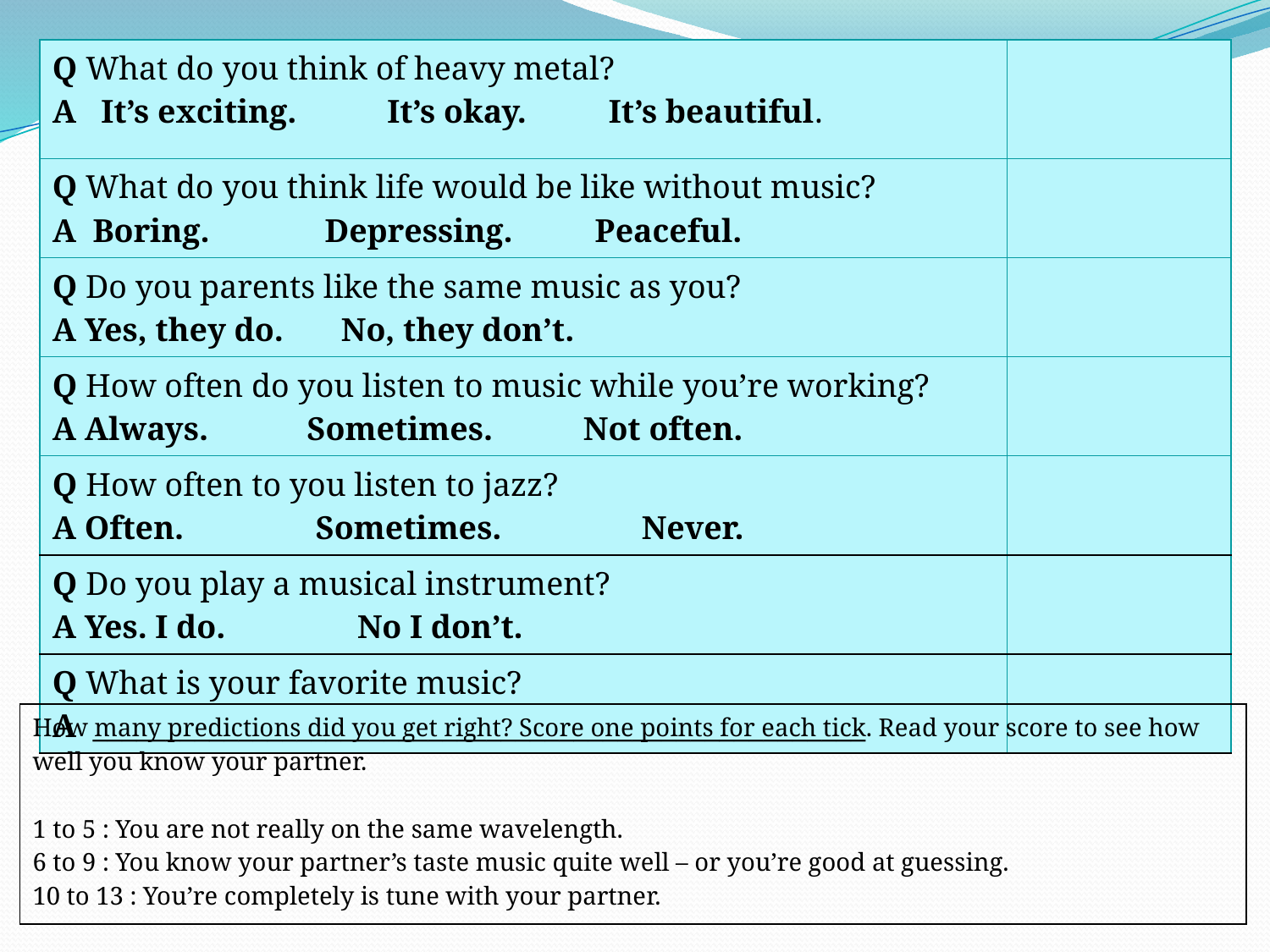

| Q What do you think of heavy metal? A It’s exciting. It’s okay. It’s beautiful. |  |
| --- | --- |
| Q What do you think life would be like without music? A Boring. Depressing. Peaceful. |  |
| Q Do you parents like the same music as you? A Yes, they do. No, they don’t. |  |
| Q How often do you listen to music while you’re working? A Always. Sometimes. Not often. |  |
| Q How often to you listen to jazz? A Often. Sometimes. Never. |  |
| Q Do you play a musical instrument? A Yes. I do. No I don’t. |  |
| Q What is your favorite music? A \_\_\_\_\_\_\_\_\_\_\_\_\_\_\_\_\_\_\_\_\_\_\_\_\_\_\_\_\_\_\_\_\_\_\_\_\_\_\_\_\_\_\_\_\_\_\_\_\_\_\_\_\_ |  |
#
| How many predictions did you get right? Score one points for each tick. Read your score to see how well you know your partner. 1 to 5 : You are not really on the same wavelength. 6 to 9 : You know your partner’s taste music quite well – or you’re good at guessing. 10 to 13 : You’re completely is tune with your partner. |
| --- |